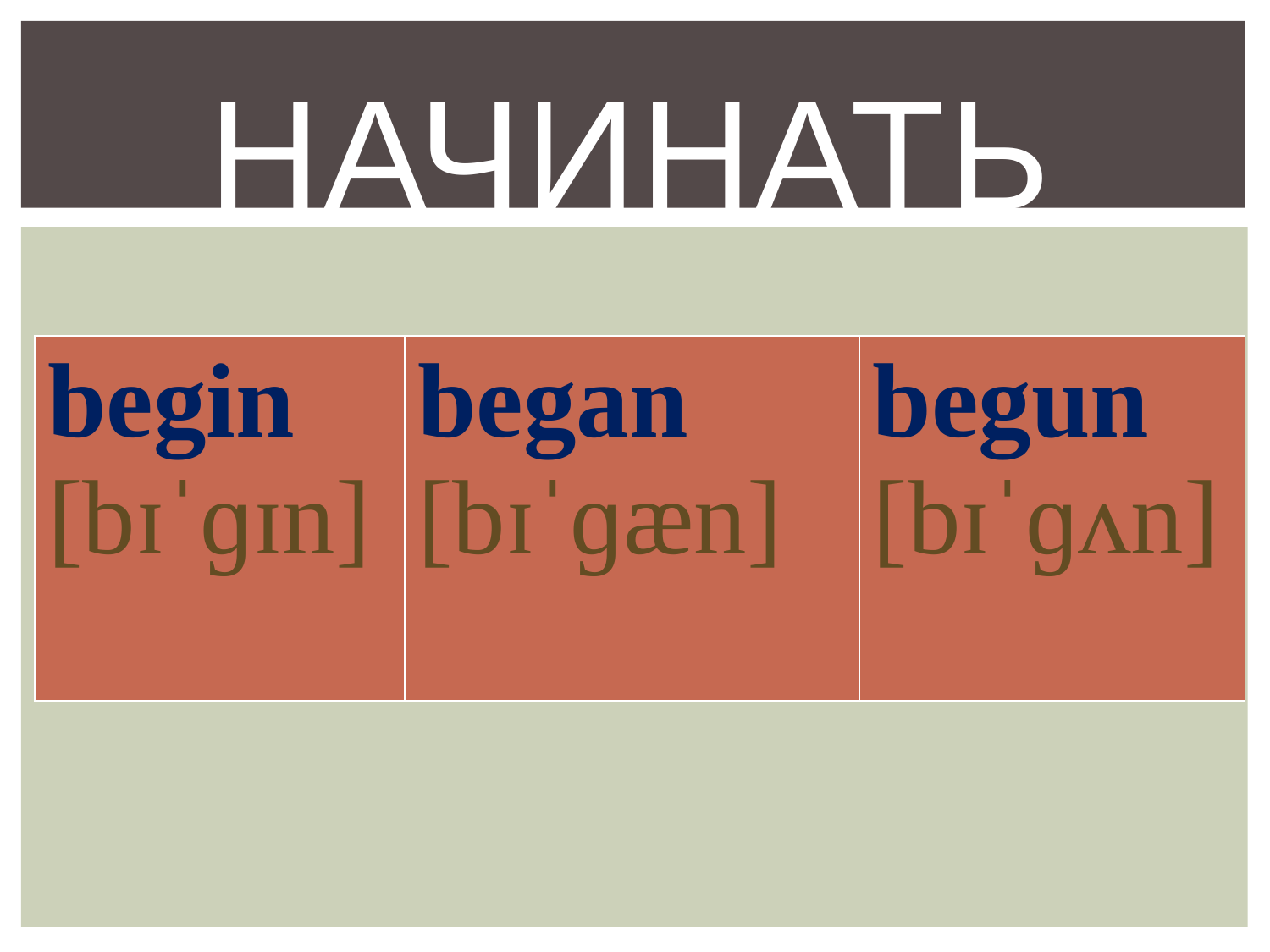

# начинать
| begin [bɪˈɡɪn] | began [bɪˈɡæn] | begun [bɪˈɡʌn] |
| --- | --- | --- |